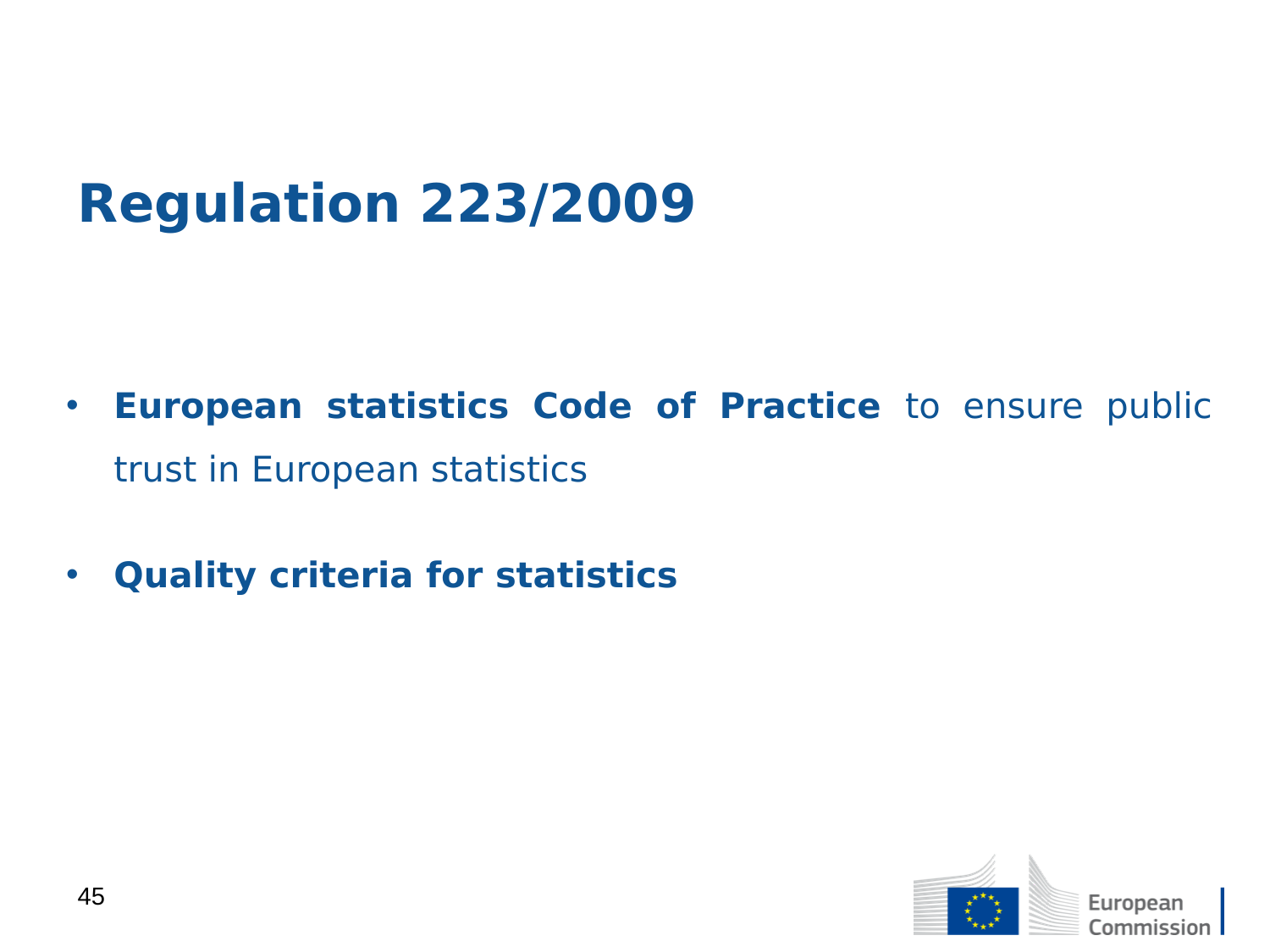

# Regulation 223/2009
European statistics Code of Practice to ensure public trust in European statistics

Quality criteria for statistics

45